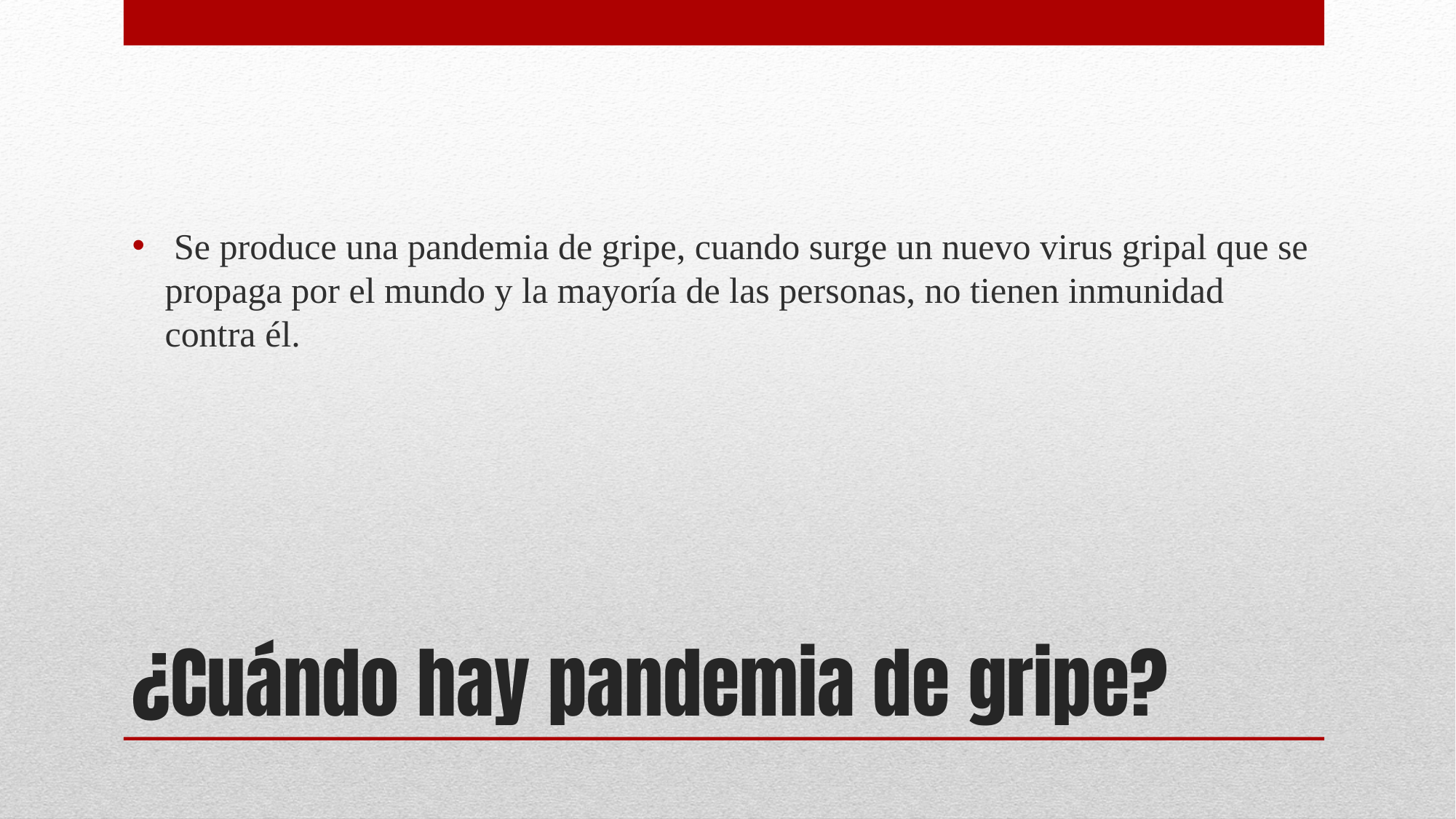

Se produce una pandemia de gripe, cuando surge un nuevo virus gripal que se propaga por el mundo y la mayoría de las personas, no tienen inmunidad contra él.

# ¿Cuándo hay pandemia de gripe?